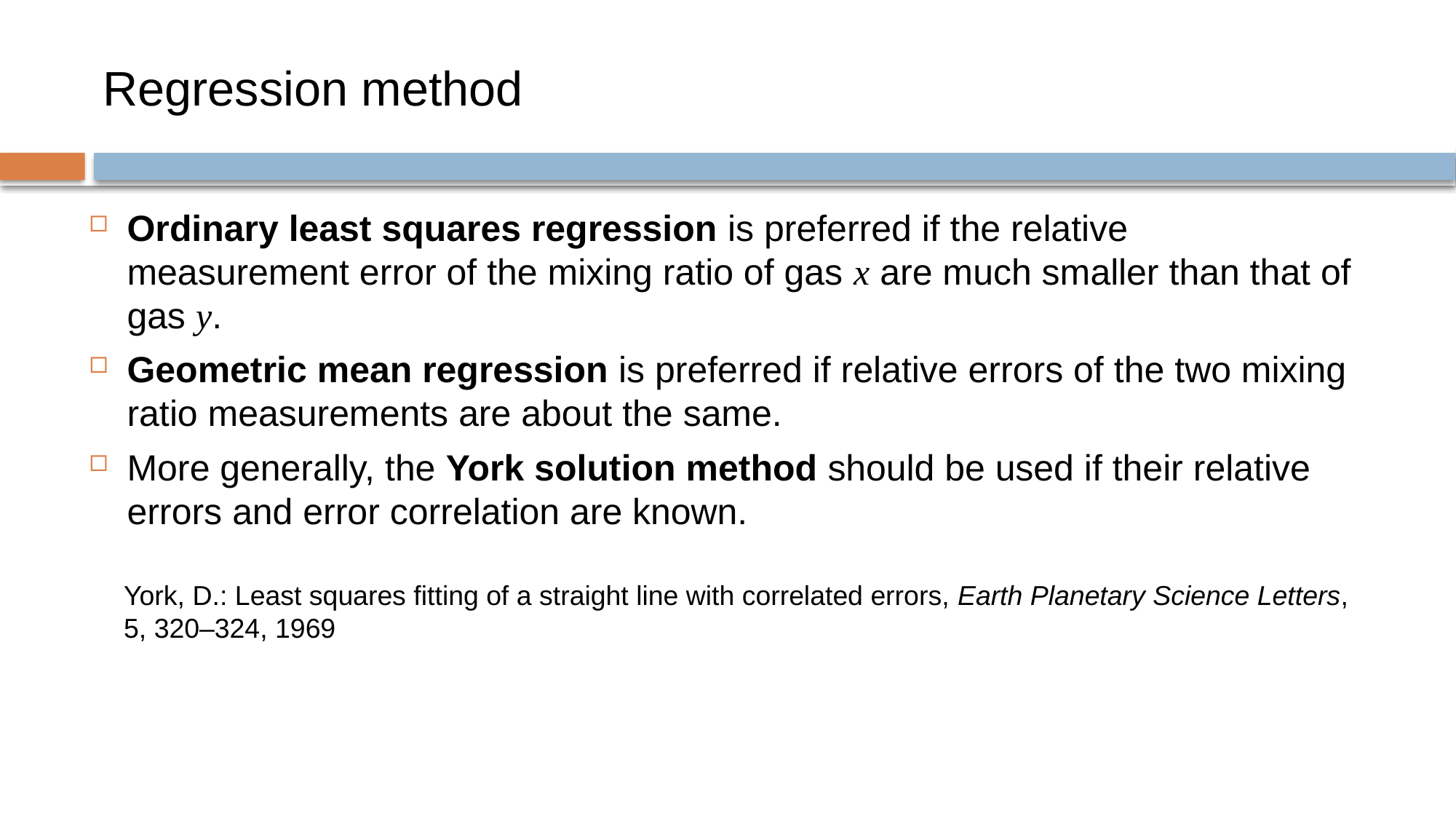

# Regression method
Ordinary least squares regression is preferred if the relative measurement error of the mixing ratio of gas x are much smaller than that of gas y.
Geometric mean regression is preferred if relative errors of the two mixing ratio measurements are about the same.
More generally, the York solution method should be used if their relative errors and error correlation are known.

York, D.: Least squares fitting of a straight line with correlated errors, Earth Planetary Science Letters, 5, 320–324, 1969